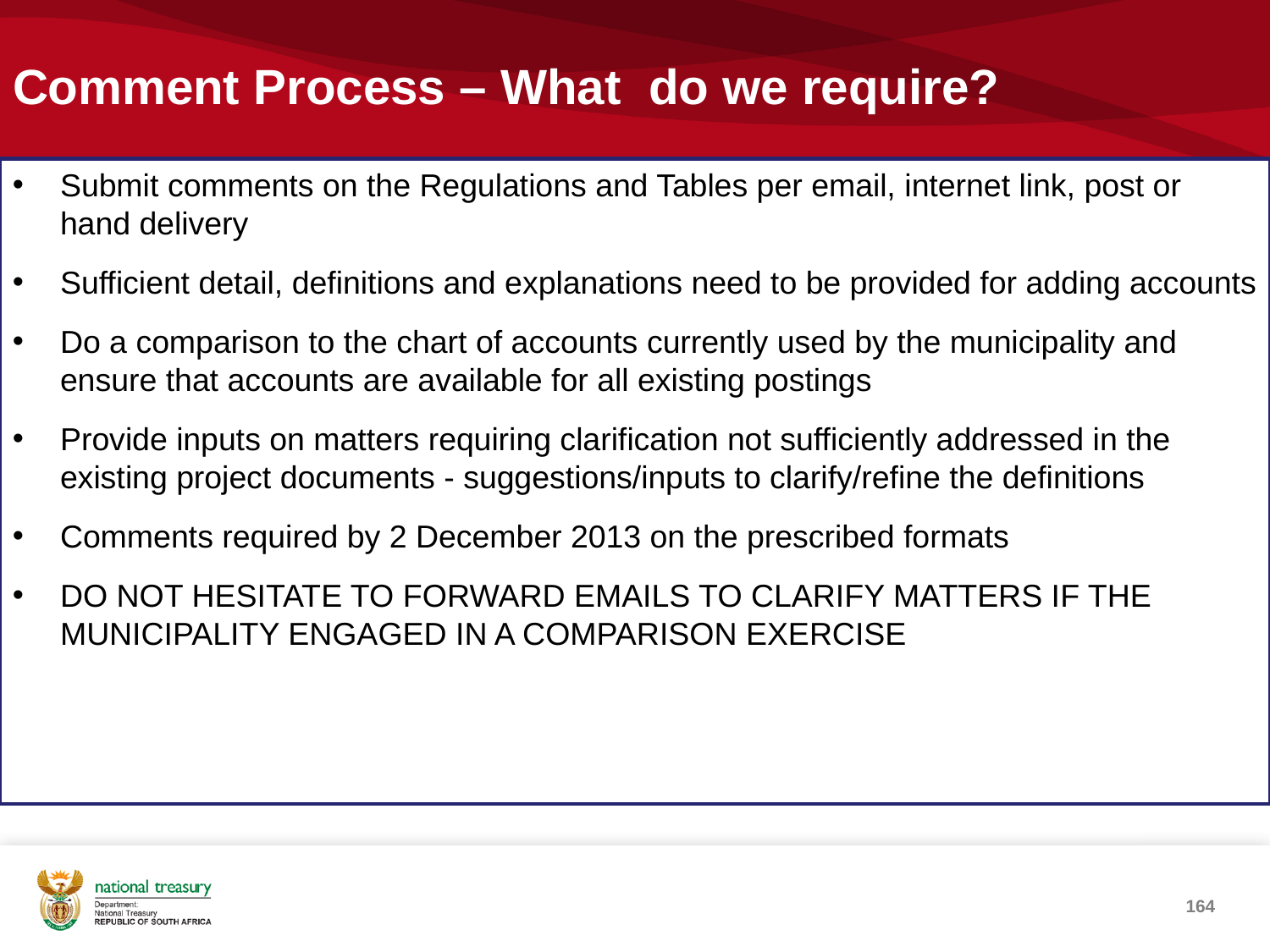

# Comment Process – What  do we require?
Submit comments on the Regulations and Tables per email, internet link, post or hand delivery
Sufficient detail, definitions and explanations need to be provided for adding accounts
Do a comparison to the chart of accounts currently used by the municipality and ensure that accounts are available for all existing postings
Provide inputs on matters requiring clarification not sufficiently addressed in the existing project documents - suggestions/inputs to clarify/refine the definitions
Comments required by 2 December 2013 on the prescribed formats
DO NOT HESITATE TO FORWARD EMAILS TO CLARIFY MATTERS IF THE MUNICIPALITY ENGAGED IN A COMPARISON EXERCISE

164